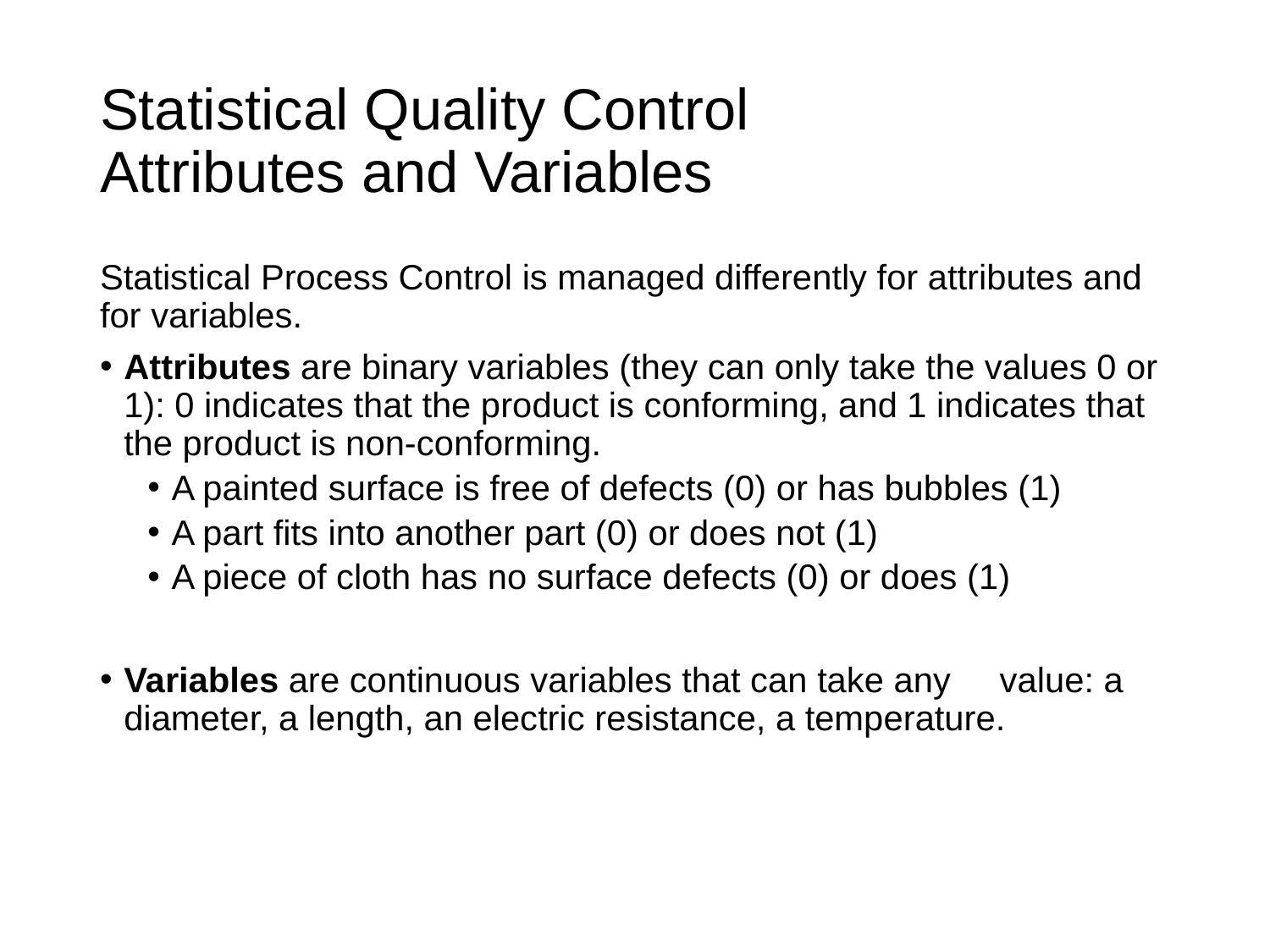

# Statistical Quality Control Attributes and Variables
Statistical Process Control is managed differently for attributes and for variables.
Attributes are binary variables (they can only take the values 0 or 1): 0 indicates that the product is conforming, and 1 indicates that the product is non-conforming.
A painted surface is free of defects (0) or has bubbles (1)
A part fits into another part (0) or does not (1)
A piece of cloth has no surface defects (0) or does (1)

Variables are continuous variables that can take any     value: a diameter, a length, an electric resistance, a temperature.